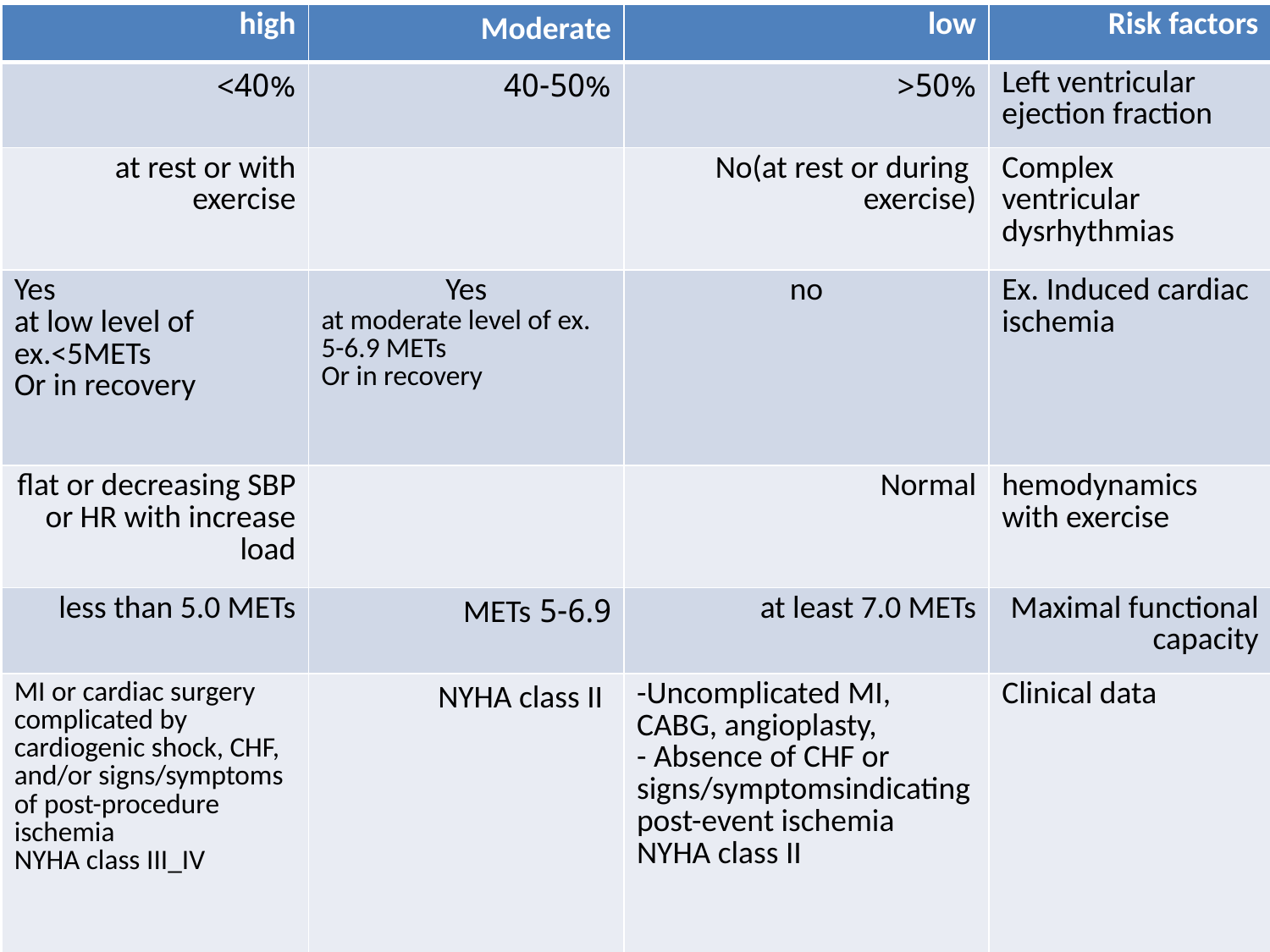

| high | Moderate | low | Risk factors |
| --- | --- | --- | --- |
| 40%> | 40-50% | 50%< | Left ventricular ejection fraction |
| at rest or with exercise |  | No(at rest or during exercise) | Complex ventricular dysrhythmias |
| Yes at low level of ex.<5METs Or in recovery | Yes at moderate level of ex. 5-6.9 METs Or in recovery | no | Ex. Induced cardiac ischemia |
| flat or decreasing SBP or HR with increase load |  | Normal | hemodynamics with exercise |
| less than 5.0 METs | 5-6.9 METs | at least 7.0 METs | Maximal functional capacity |
| MI or cardiac surgery complicated by cardiogenic shock, CHF, and/or signs/symptoms of post-procedure ischemia NYHA class III\_IV | NYHA class II | -Uncomplicated MI, CABG, angioplasty, - Absence of CHF or signs/symptomsindicating post-event ischemia NYHA class II | Clinical data |
#